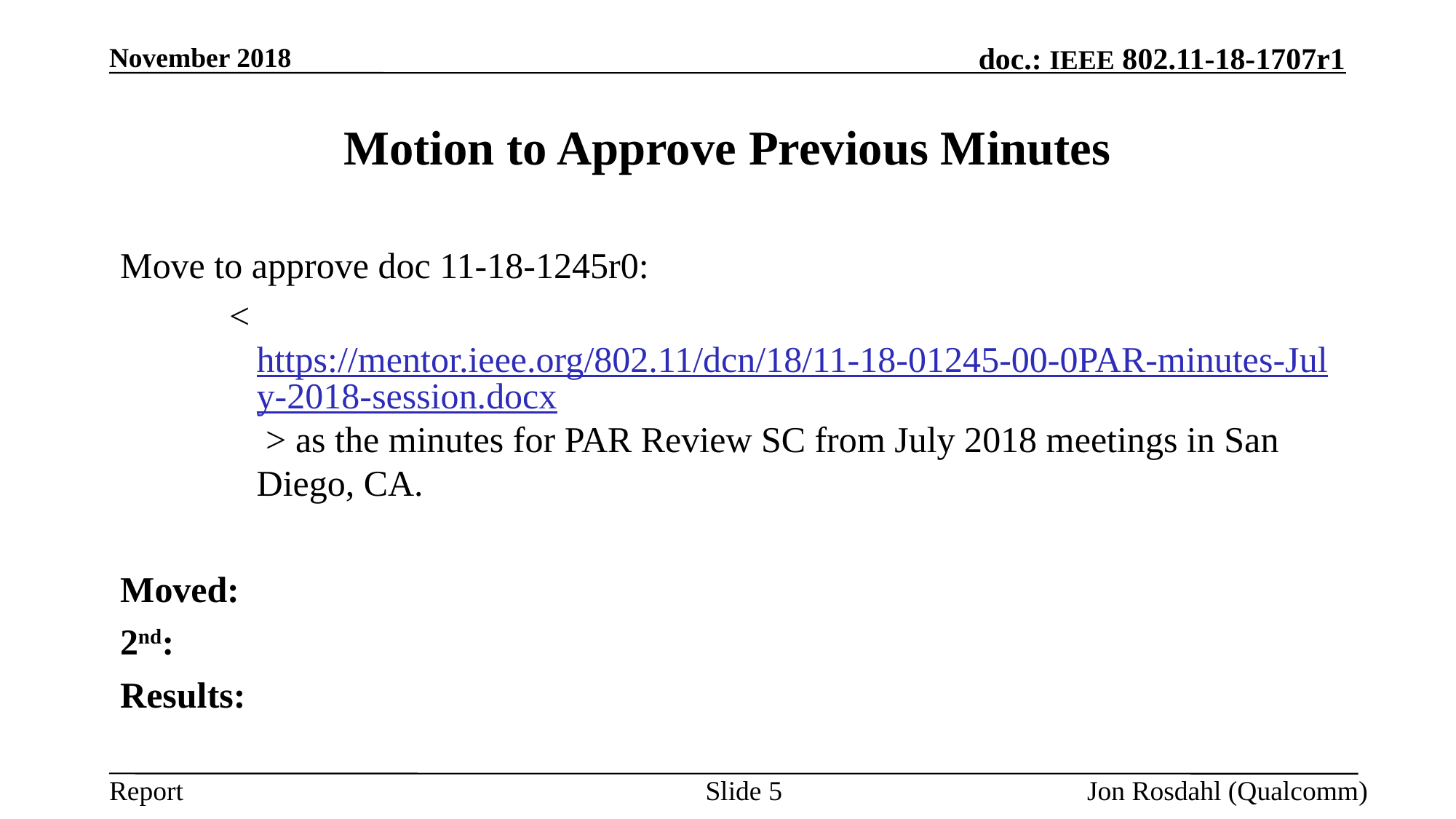

November 2018
# Motion to Approve Previous Minutes
Move to approve doc 11-18-1245r0:
< https://mentor.ieee.org/802.11/dcn/18/11-18-01245-00-0PAR-minutes-July-2018-session.docx > as the minutes for PAR Review SC from July 2018 meetings in San Diego, CA.

Moved:
2nd:
Results:
Slide 5
Jon Rosdahl (Qualcomm)